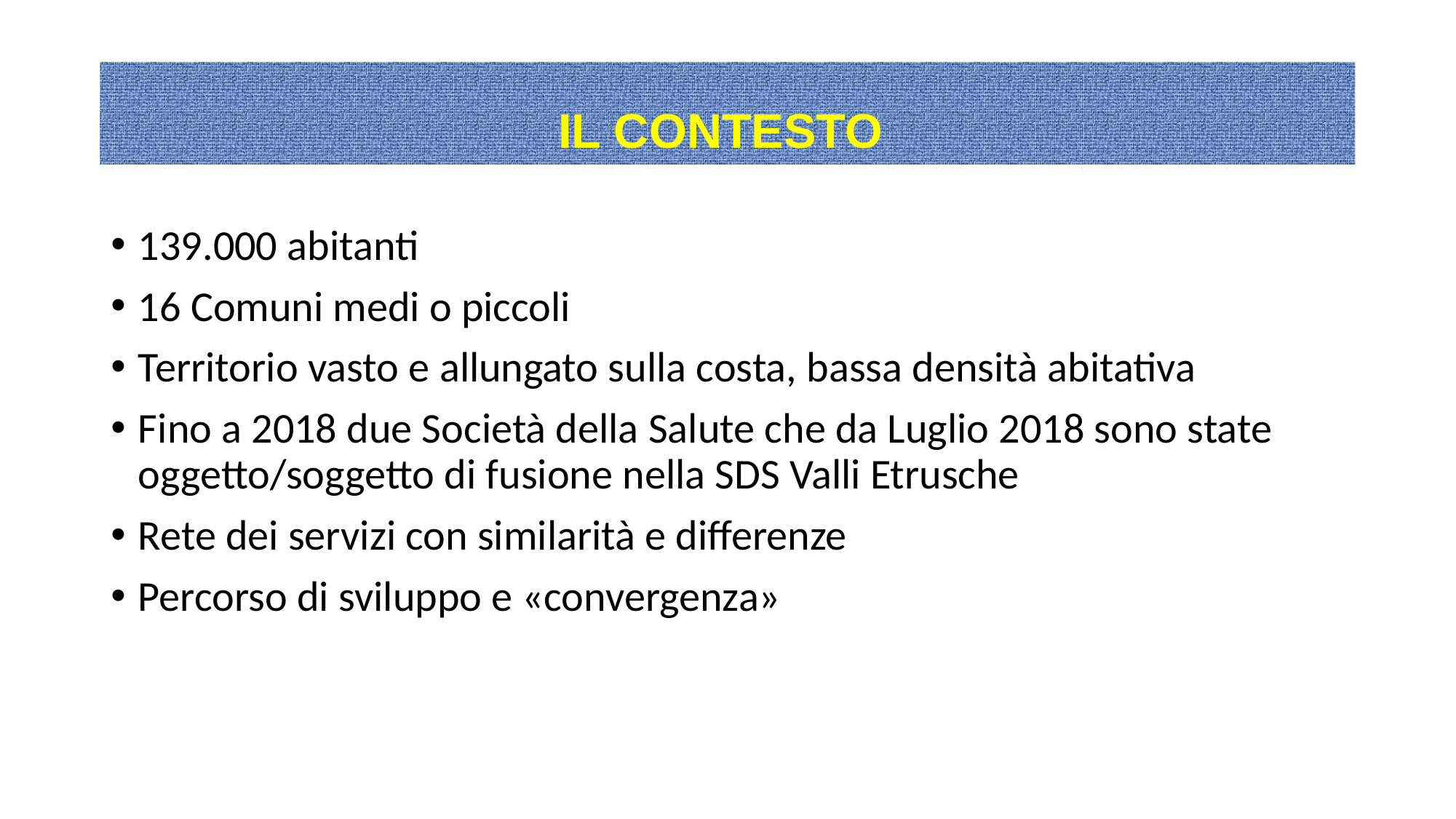

# IL CONTESTO
139.000 abitanti
16 Comuni medi o piccoli
Territorio vasto e allungato sulla costa, bassa densità abitativa
Fino a 2018 due Società della Salute che da Luglio 2018 sono state oggetto/soggetto di fusione nella SDS Valli Etrusche
Rete dei servizi con similarità e differenze
Percorso di sviluppo e «convergenza»